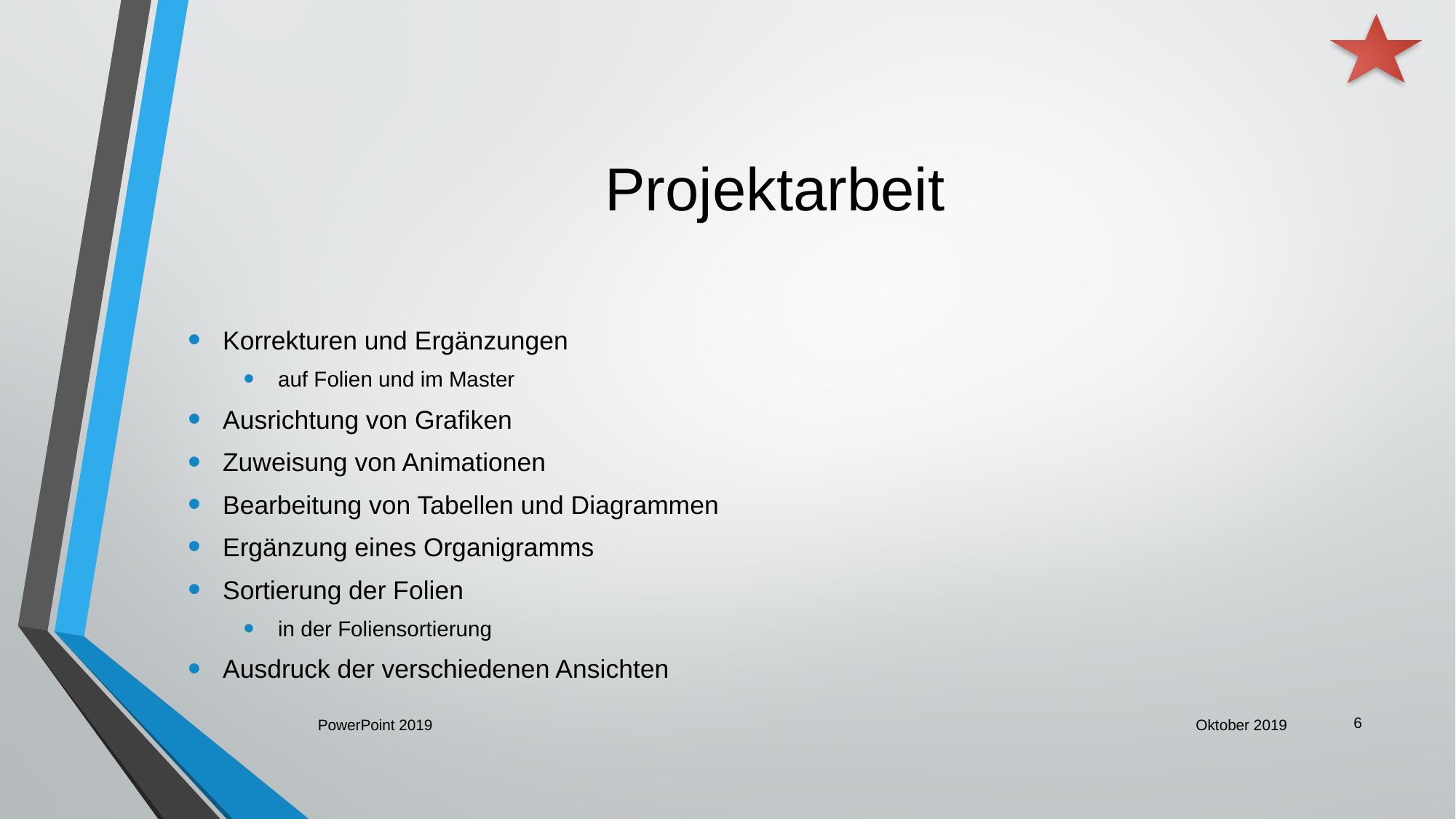

# Projektarbeit
Korrekturen und Ergänzungen
auf Folien und im Master
Ausrichtung von Grafiken
Zuweisung von Animationen
Bearbeitung von Tabellen und Diagrammen
Ergänzung eines Organigramms
Sortierung der Folien
in der Foliensortierung
Ausdruck der verschiedenen Ansichten

6
PowerPoint 2019
Oktober 2019